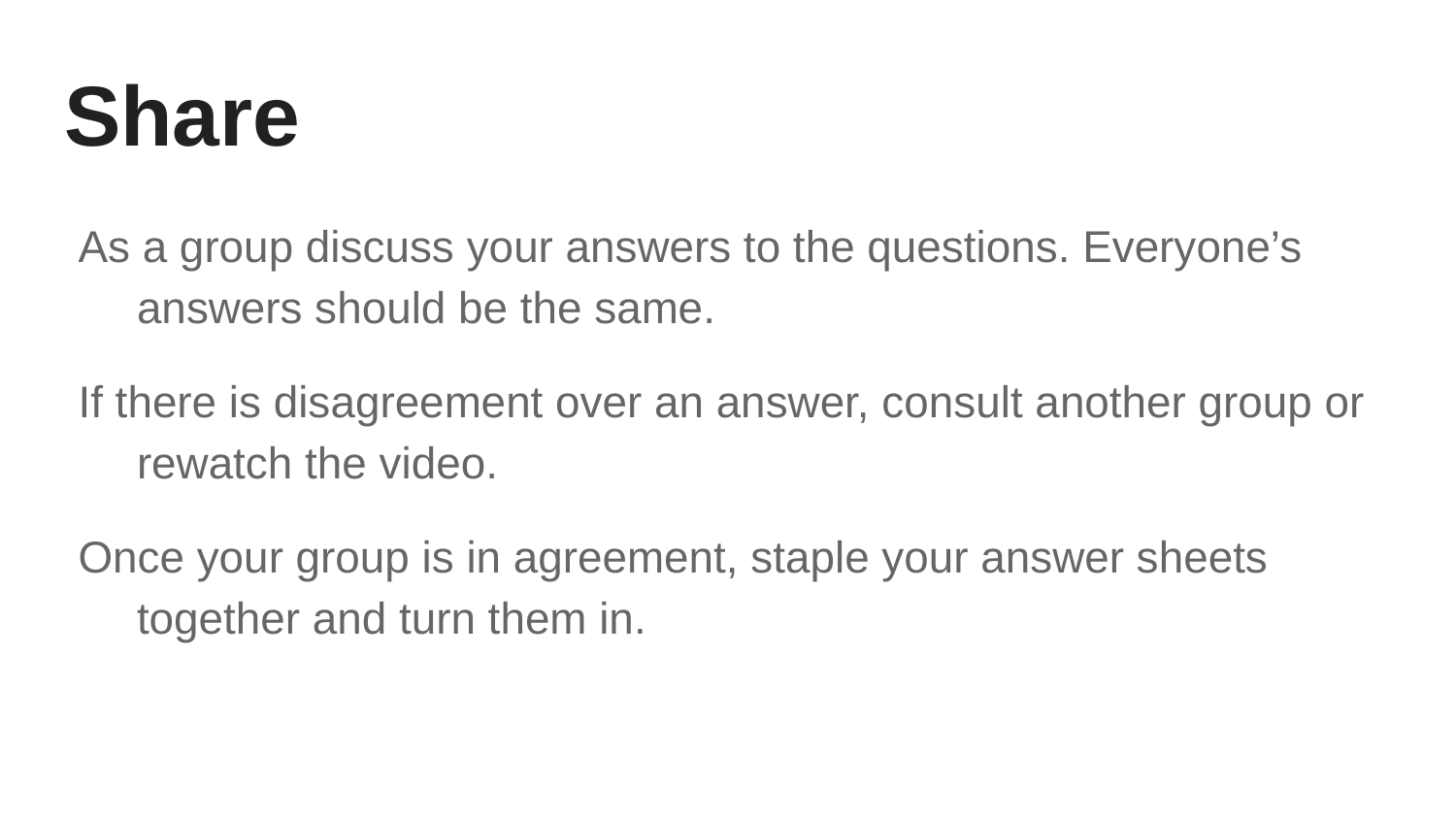

# Share
As a group discuss your answers to the questions. Everyone’s answers should be the same.
If there is disagreement over an answer, consult another group or rewatch the video.
Once your group is in agreement, staple your answer sheets together and turn them in.